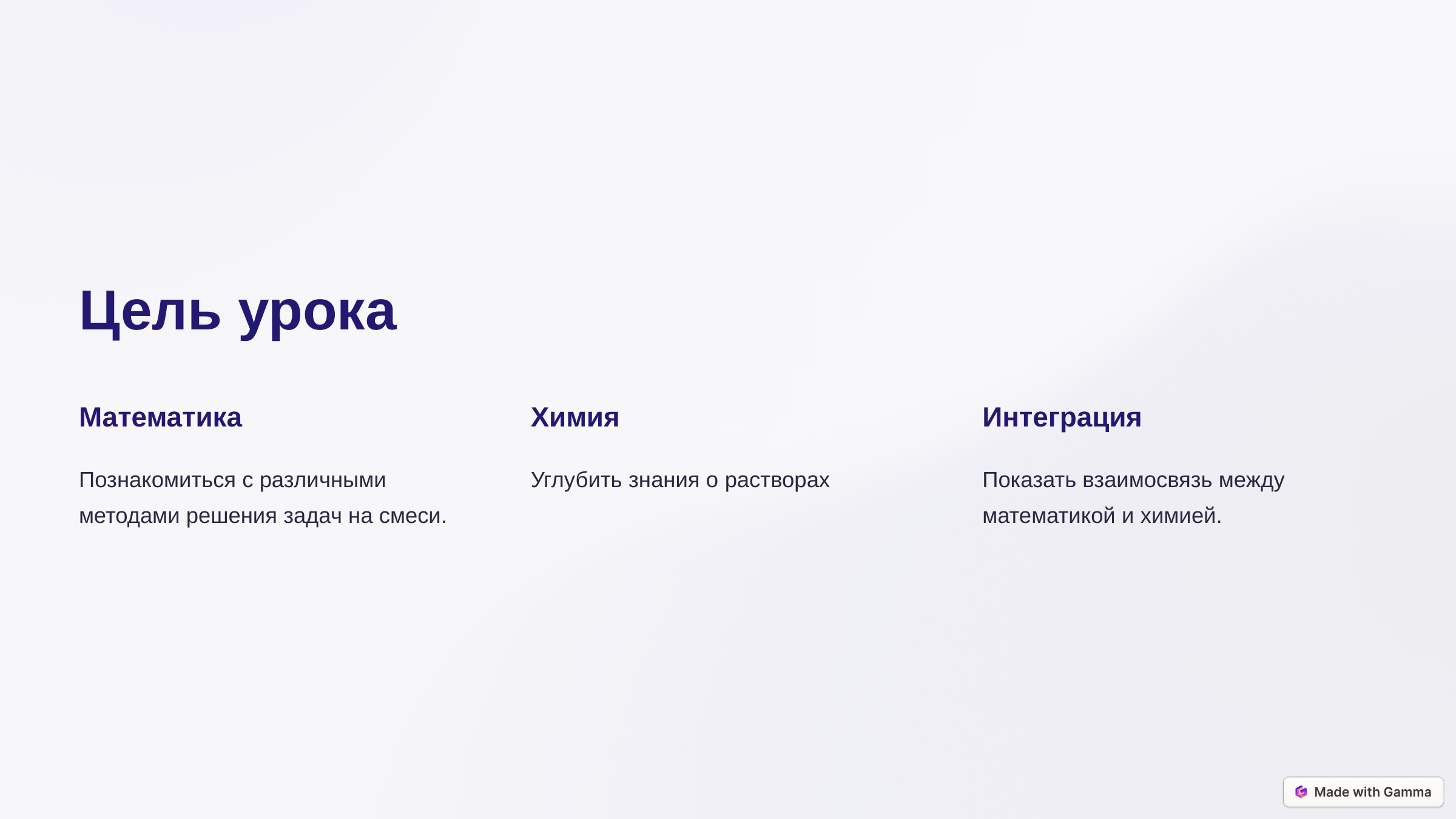

Цель урока
Математика
Химия
Интеграция
Познакомиться с различными методами решения задач на смеси.
Углубить знания о растворах
Показать взаимосвязь между математикой и химией.